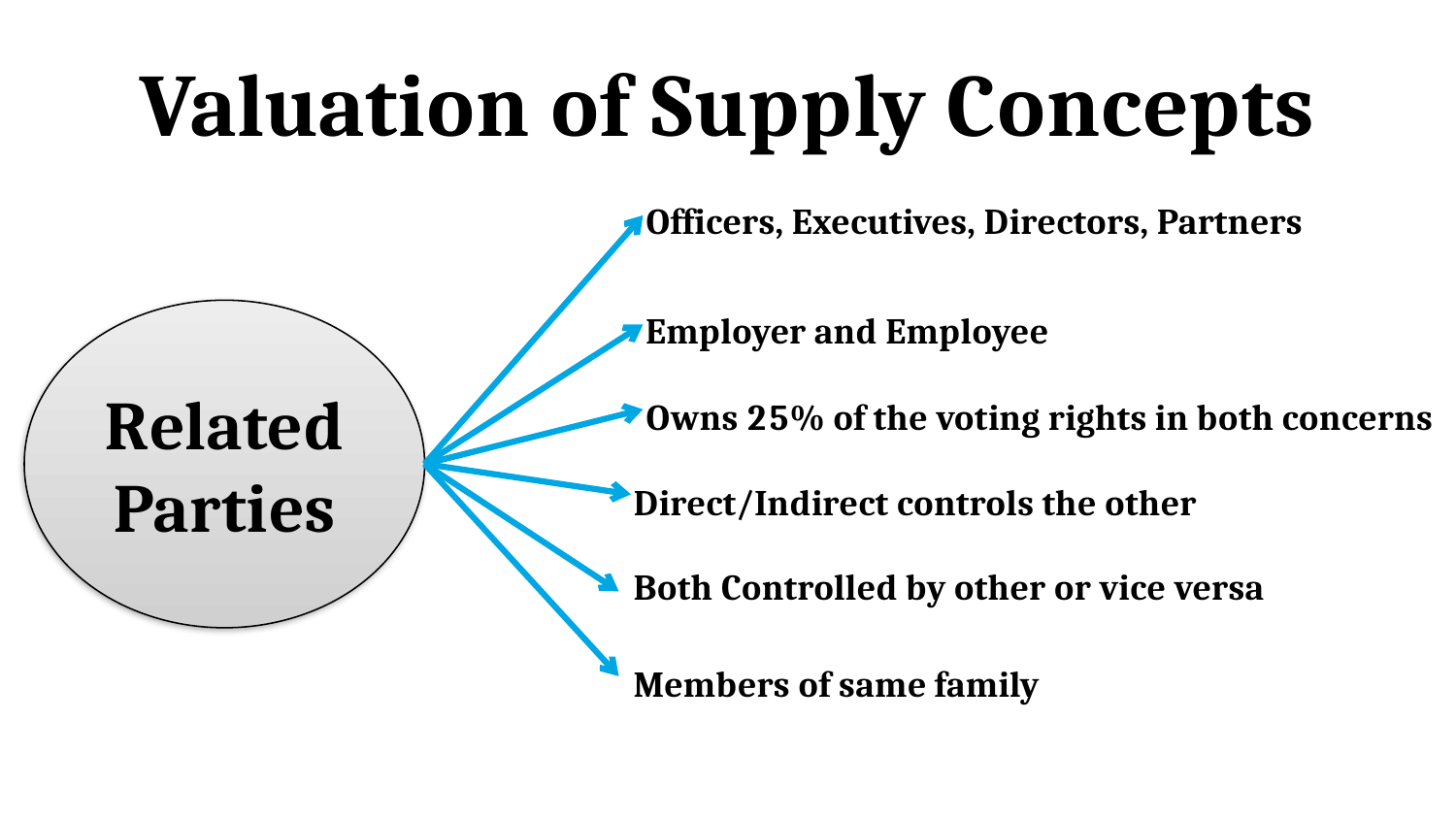

# Valuation of Supply Concepts
Officers, Executives, Directors, Partners
Related Parties
Employer and Employee
Owns 25% of the voting rights in both concerns
Direct/Indirect controls the other
Both Controlled by other or vice versa
Members of same family